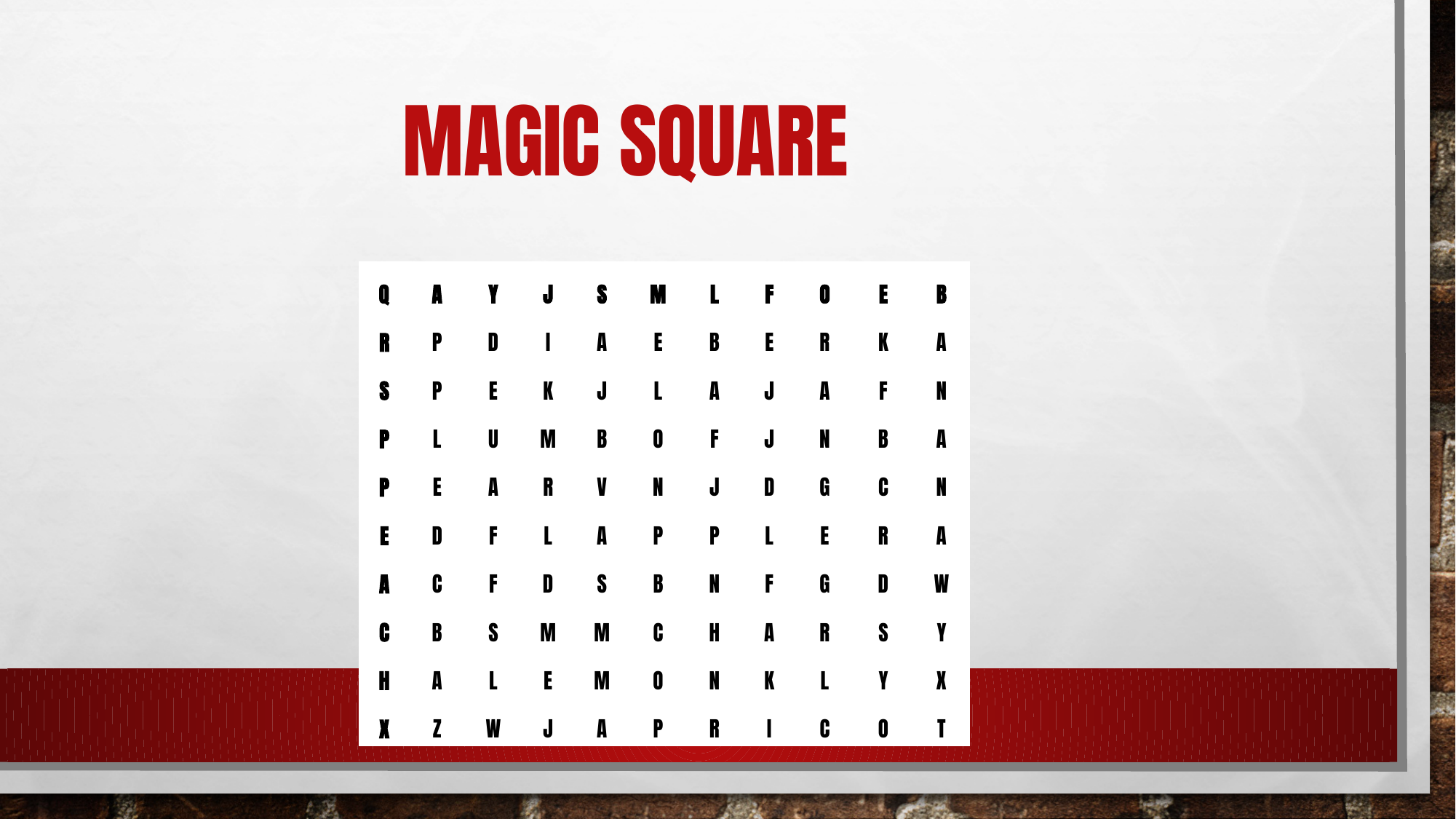

# Magic square
| Q | A | Y | J | S | M | L | F | O | E | B |
| --- | --- | --- | --- | --- | --- | --- | --- | --- | --- | --- |
| R | P | D | I | A | E | B | E | R | K | A |
| S | P | E | K | J | L | A | J | A | F | N |
| P | L | U | M | B | O | F | J | N | B | A |
| P | E | A | R | V | N | J | D | G | C | N |
| E | D | F | L | A | P | P | L | E | R | A |
| A | C | F | D | S | B | N | F | G | D | W |
| C | B | S | M | M | C | H | A | R | S | Y |
| H | A | L | E | M | O | N | K | L | Y | X |
| X | Z | W | J | A | P | R | I | C | O | T |